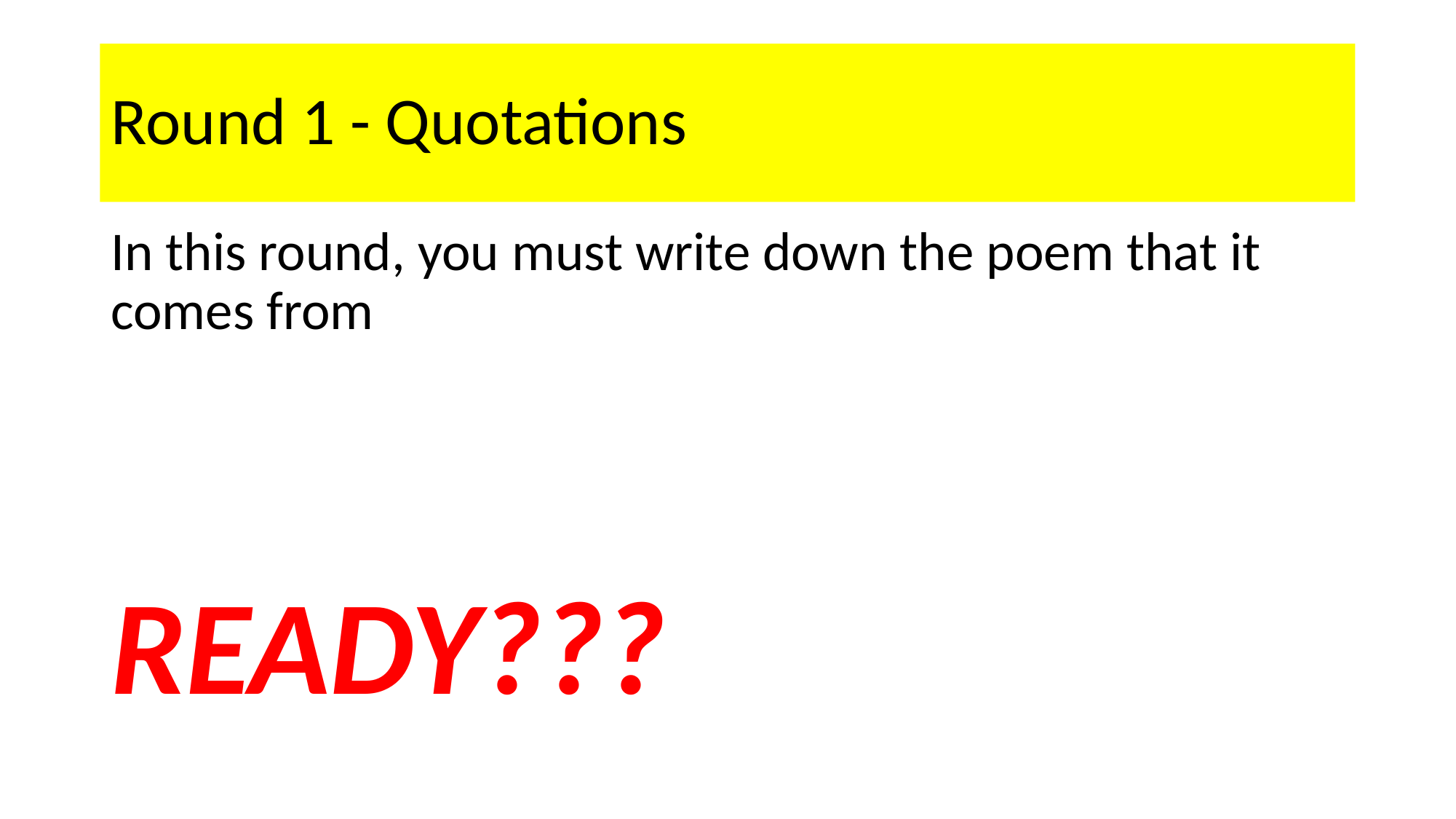

# Round 1 - Quotations
In this round, you must write down the poem that it comes from

READY???